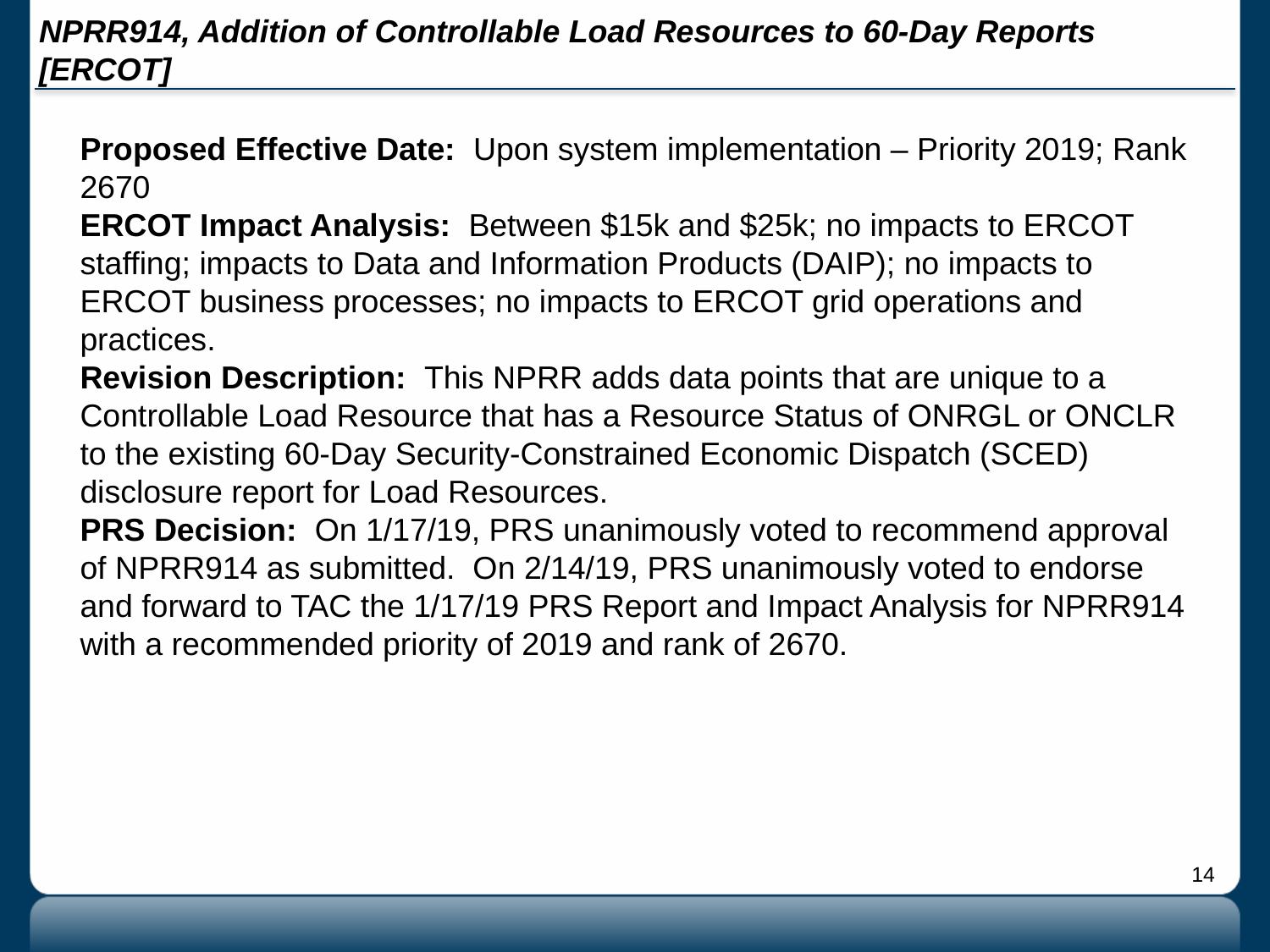

# NPRR914, Addition of Controllable Load Resources to 60-Day Reports [ERCOT]
Proposed Effective Date:  Upon system implementation – Priority 2019; Rank 2670
ERCOT Impact Analysis:  Between $15k and $25k; no impacts to ERCOT staffing; impacts to Data and Information Products (DAIP); no impacts to ERCOT business processes; no impacts to ERCOT grid operations and practices.
Revision Description:  This NPRR adds data points that are unique to a Controllable Load Resource that has a Resource Status of ONRGL or ONCLR to the existing 60-Day Security-Constrained Economic Dispatch (SCED) disclosure report for Load Resources.
PRS Decision:  On 1/17/19, PRS unanimously voted to recommend approval of NPRR914 as submitted.  On 2/14/19, PRS unanimously voted to endorse and forward to TAC the 1/17/19 PRS Report and Impact Analysis for NPRR914 with a recommended priority of 2019 and rank of 2670.